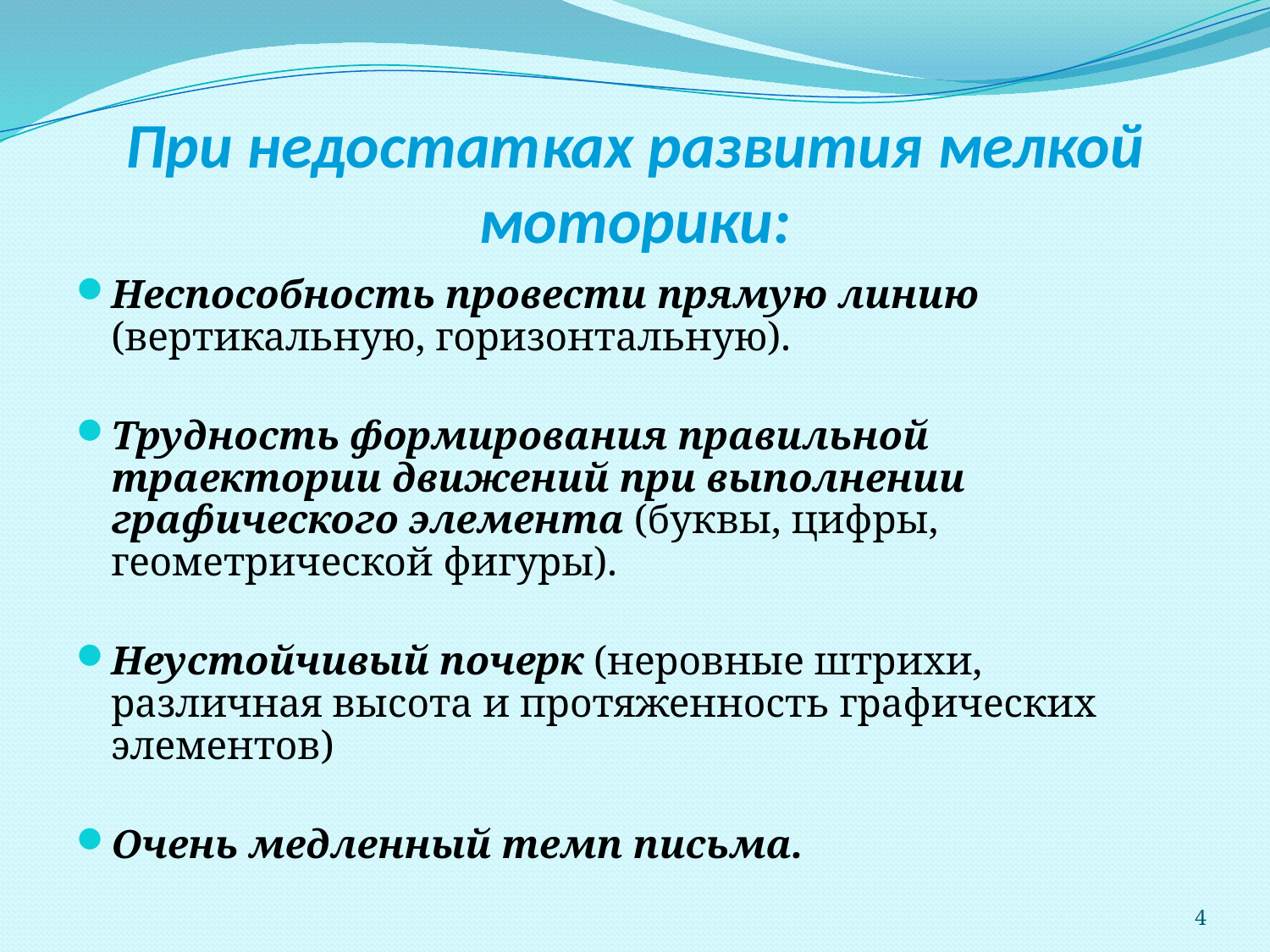

# При недостатках развития мелкой моторики:
Неспособность провести прямую линию (вертикальную, горизонтальную).

Трудность формирования правильной траектории движений при выполнении графического элемента (буквы, цифры, геометрической фигуры).

Неустойчивый почерк (неровные штрихи, различная высота и протяженность графических элементов)

Очень медленный темп письма.
4